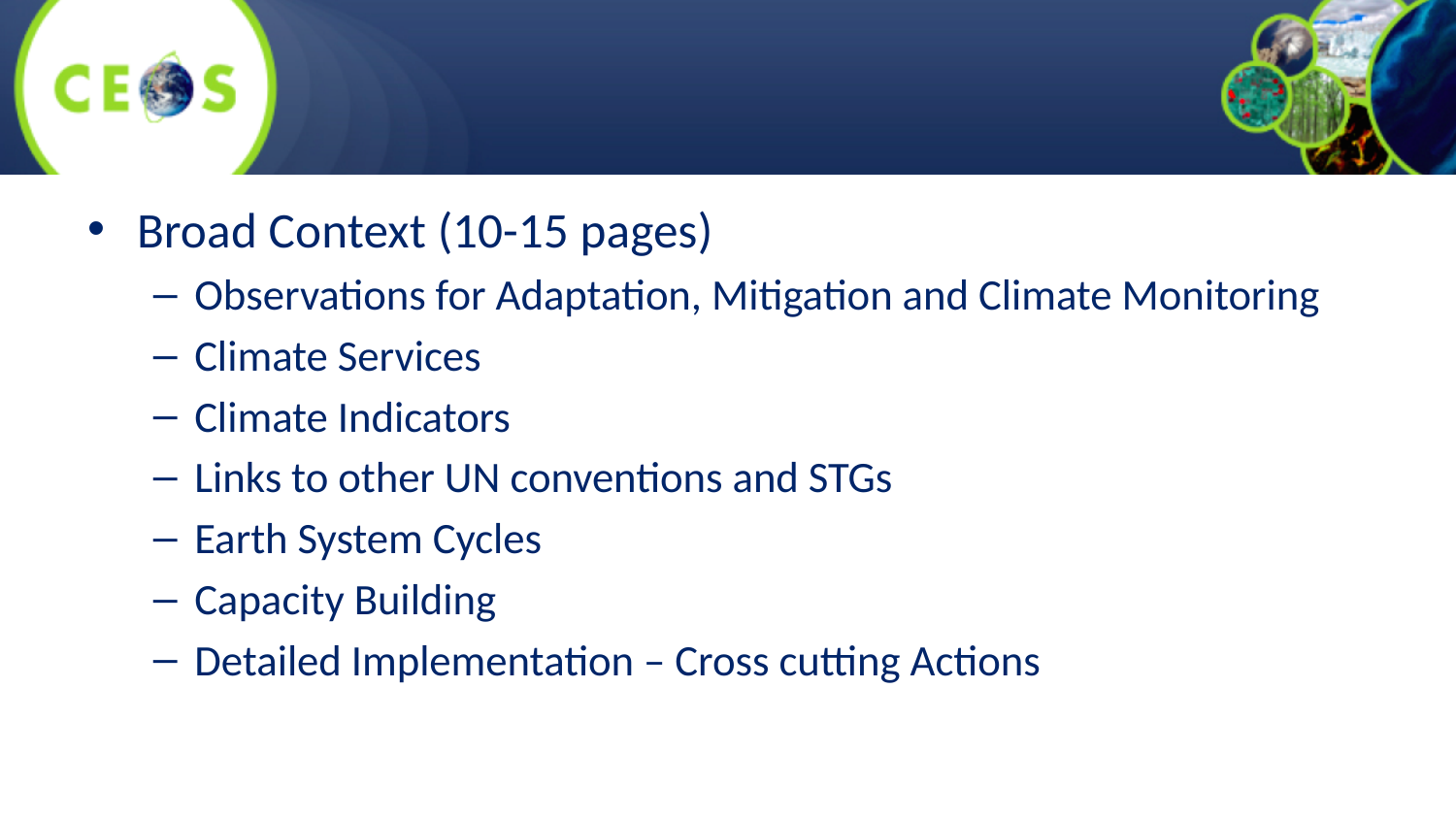

#
Broad Context (10-15 pages)
Observations for Adaptation, Mitigation and Climate Monitoring
Climate Services
Climate Indicators
Links to other UN conventions and STGs
Earth System Cycles
Capacity Building
Detailed Implementation – Cross cutting Actions